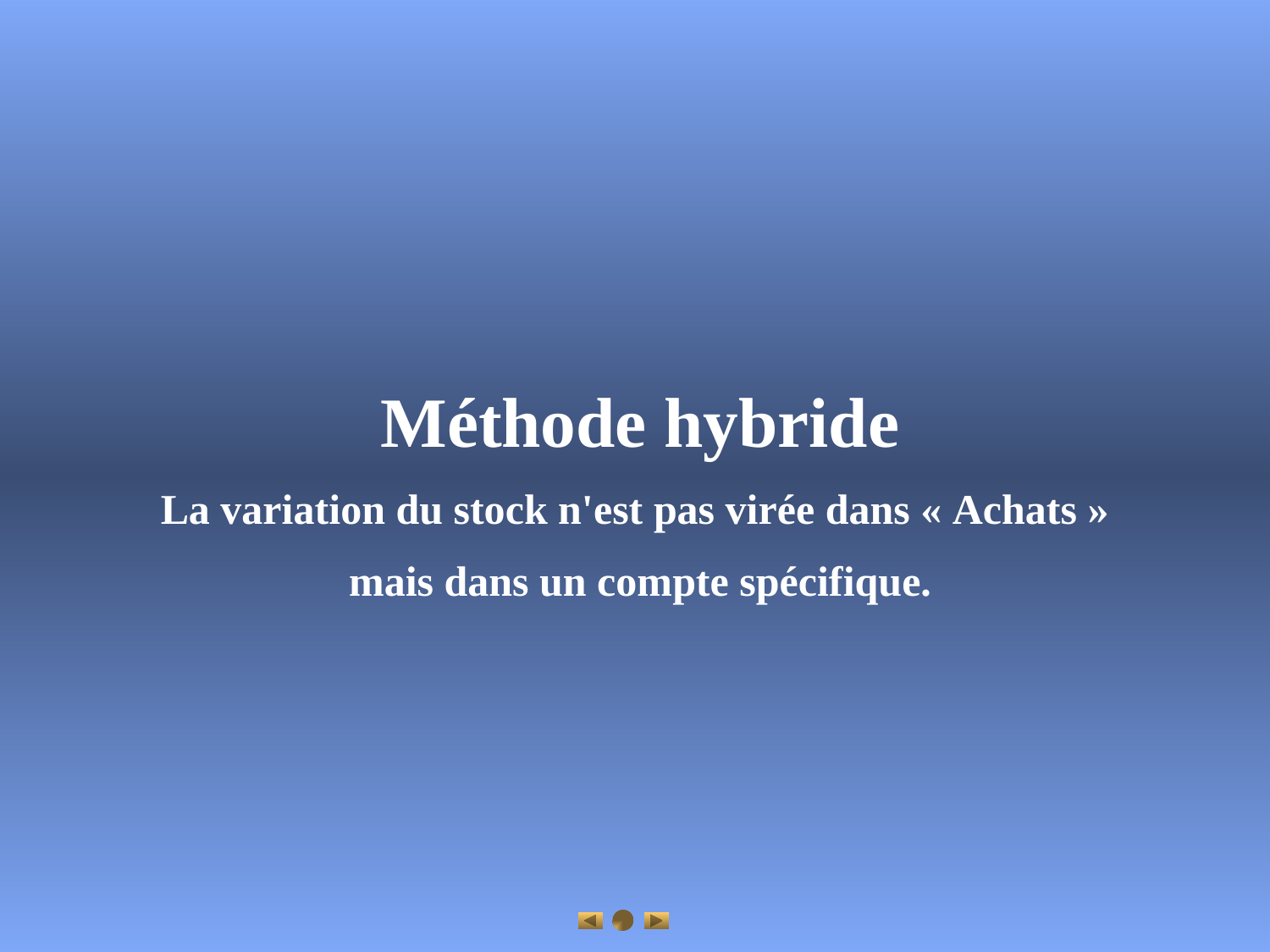

Méthode hybride
La variation du stock n'est pas virée dans « Achats »
mais dans un compte spécifique.